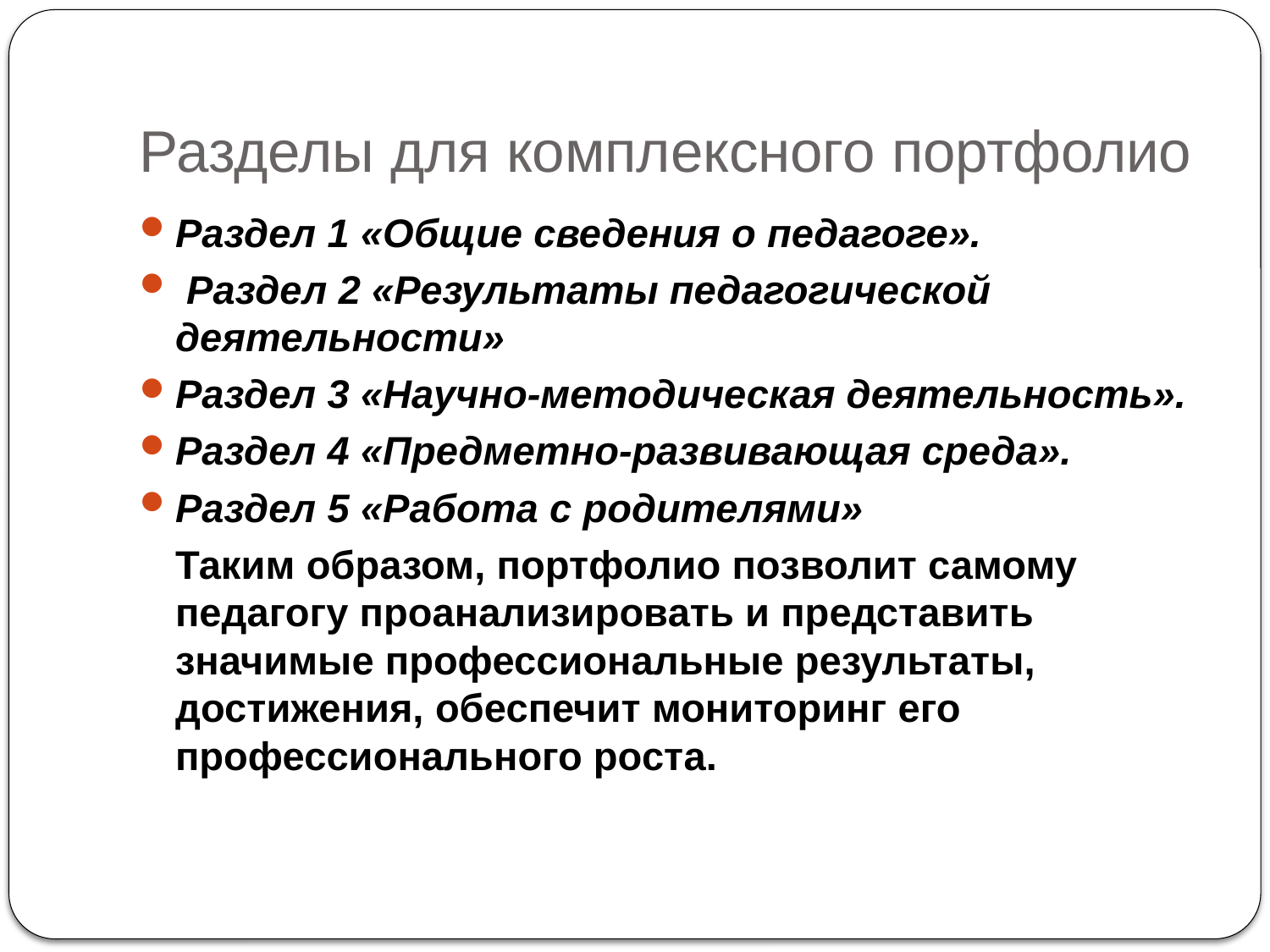

# Разделы для комплексного портфолио
Раздел 1 «Общие сведения о педагоге».
 Раздел 2 «Результаты педагогической деятельности»
Раздел 3 «Научно-методическая деятельность».
Раздел 4 «Предметно-развивающая среда».
Раздел 5 «Работа с родителями»
	Таким образом, портфолио позволит самому педагогу проанализировать и представить значимые профессиональные результаты, достижения, обеспечит мониторинг его профессионального роста.